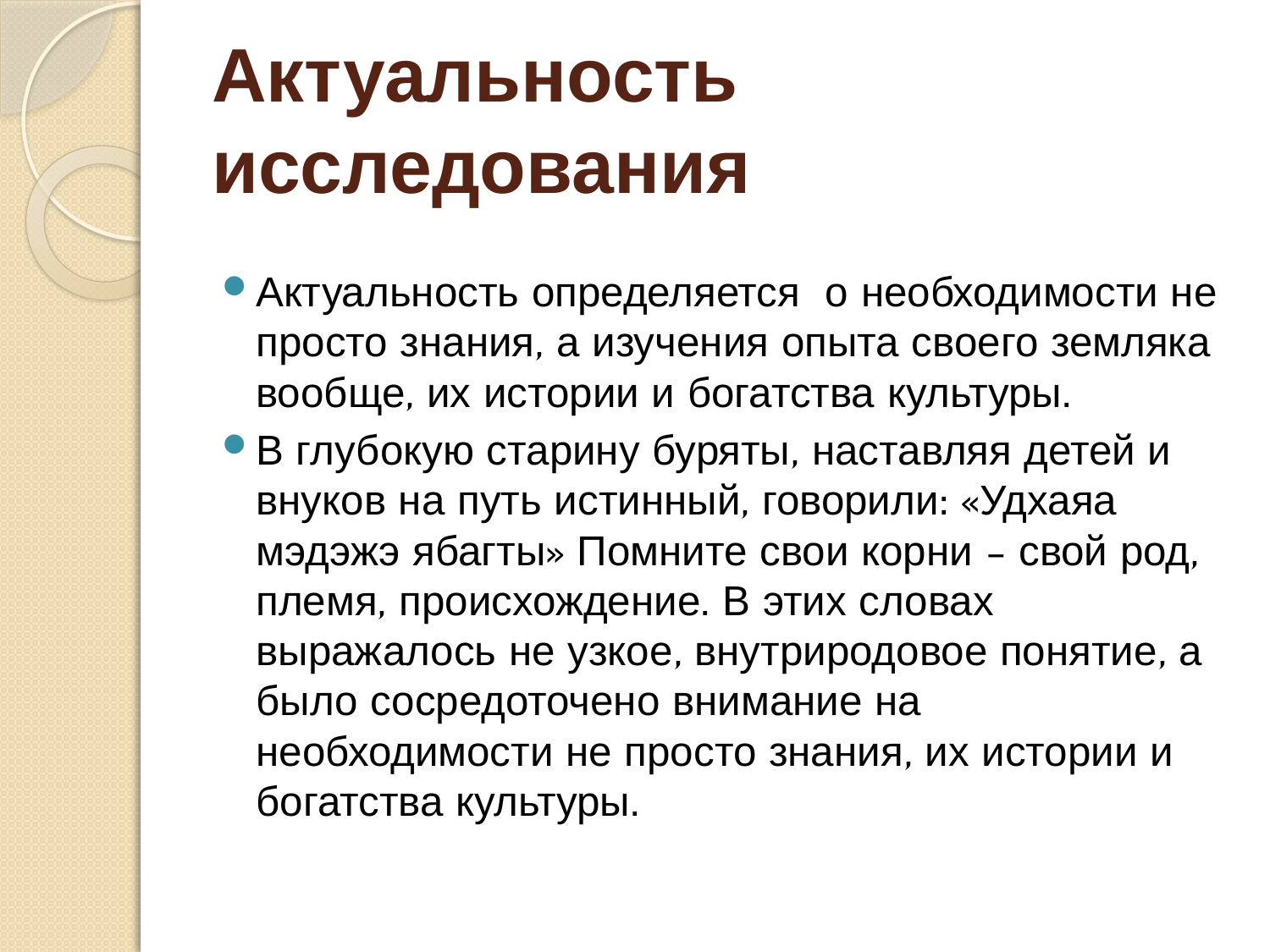

# Актуальность исследования

Актуальность определяется  о необходимости не просто знания, а изучения опыта своего земляка вообще, их истории и богатства культуры.
В глубокую старину буряты, наставляя детей и внуков на путь истинный, говорили: «Удхаяа мэдэжэ ябагты» Помните свои корни – свой род, племя, происхождение. В этих словах выражалось не узкое, внутриродовое понятие, а было сосредоточено внимание на необходимости не просто знания, их истории и богатства культуры.